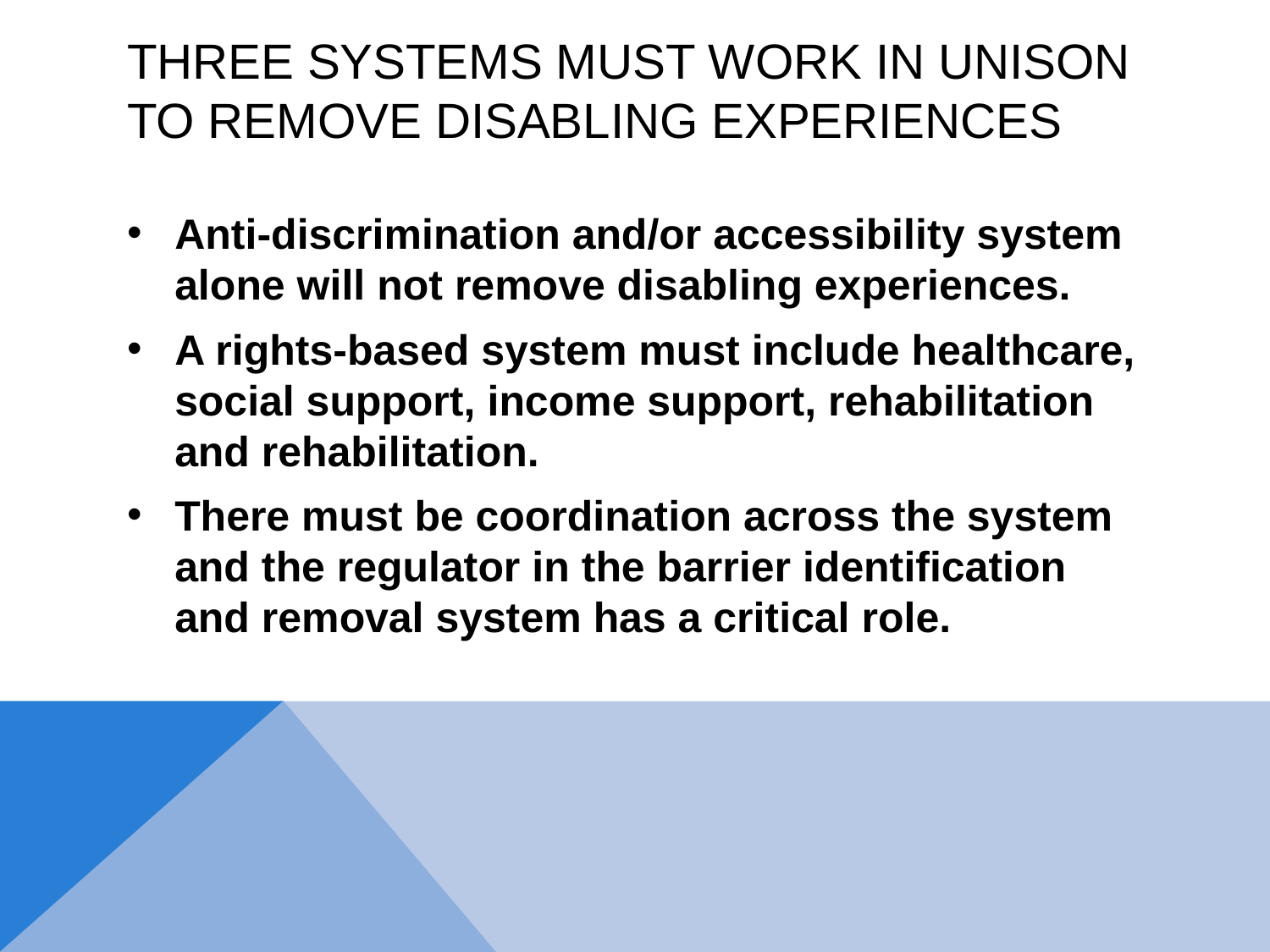

# Three systems must work in unison to remove disabling experiences

Anti-discrimination and/or accessibility system alone will not remove disabling experiences.
A rights-based system must include healthcare, social support, income support, rehabilitation and rehabilitation.
There must be coordination across the system and the regulator in the barrier identification and removal system has a critical role.